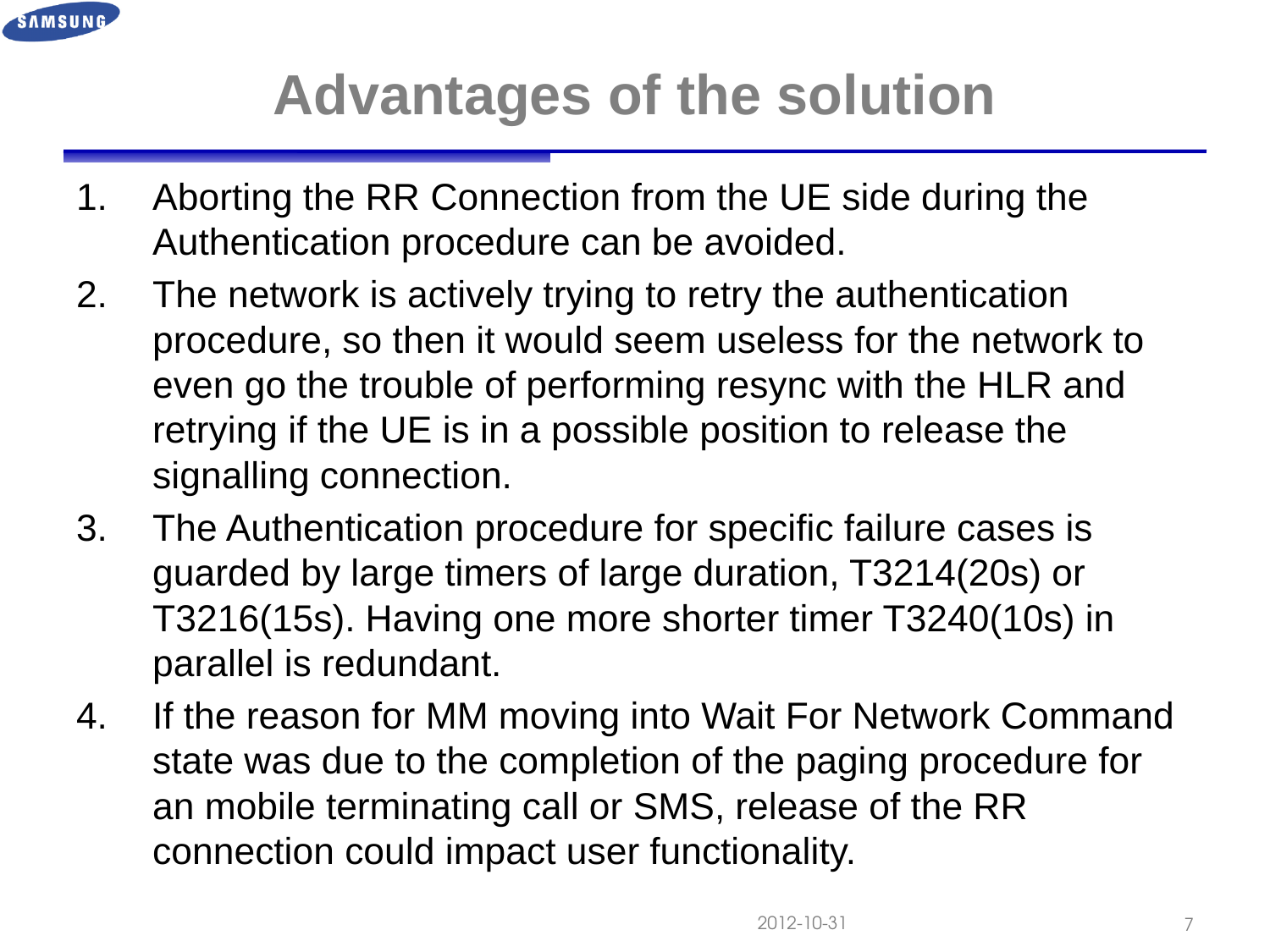

# Advantages of the solution
Aborting the RR Connection from the UE side during the Authentication procedure can be avoided.
The network is actively trying to retry the authentication procedure, so then it would seem useless for the network to even go the trouble of performing resync with the HLR and retrying if the UE is in a possible position to release the signalling connection.
The Authentication procedure for specific failure cases is guarded by large timers of large duration, T3214(20s) or T3216(15s). Having one more shorter timer T3240(10s) in parallel is redundant.
If the reason for MM moving into Wait For Network Command state was due to the completion of the paging procedure for an mobile terminating call or SMS, release of the RR connection could impact user functionality.

2012-10-31
7